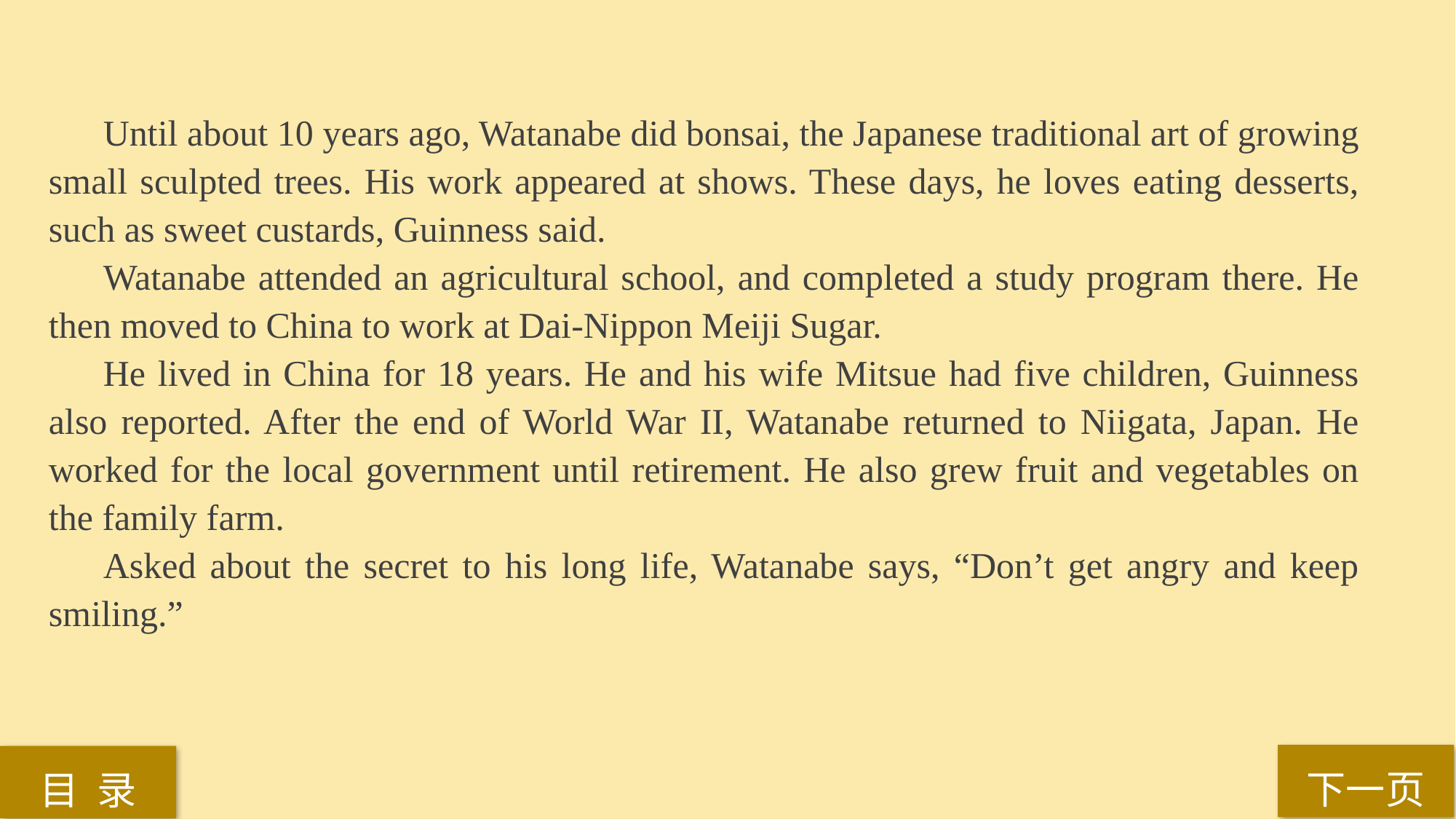

Until about 10 years ago, Watanabe did bonsai, the Japanese traditional art of growing small sculpted trees. His work appeared at shows. These days, he loves eating desserts, such as sweet custards, Guinness said.
Watanabe attended an agricultural school, and completed a study program there. He then moved to China to work at Dai-Nippon Meiji Sugar.
He lived in China for 18 years. He and his wife Mitsue had five children, Guinness also reported. After the end of World War II, Watanabe returned to Niigata, Japan. He worked for the local government until retirement. He also grew fruit and vegetables on the family farm.
Asked about the secret to his long life, Watanabe says, “Don’t get angry and keep smiling.”